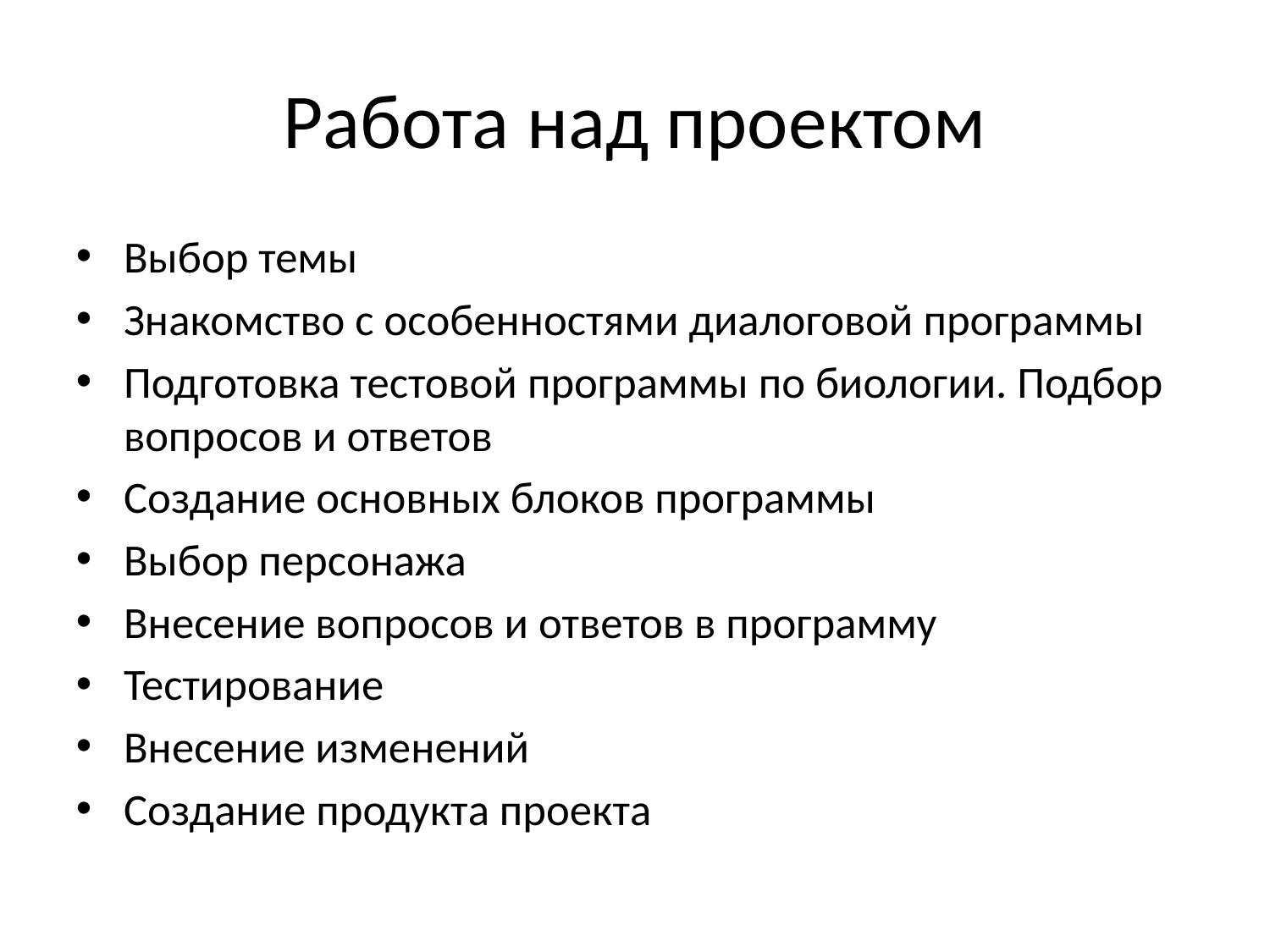

Работа над проектом
Выбор темы
Знакомство с особенностями диалоговой программы
Подготовка тестовой программы по биологии. Подбор вопросов и ответов
Создание основных блоков программы
Выбор персонажа
Внесение вопросов и ответов в программу
Тестирование
Внесение изменений
Создание продукта проекта